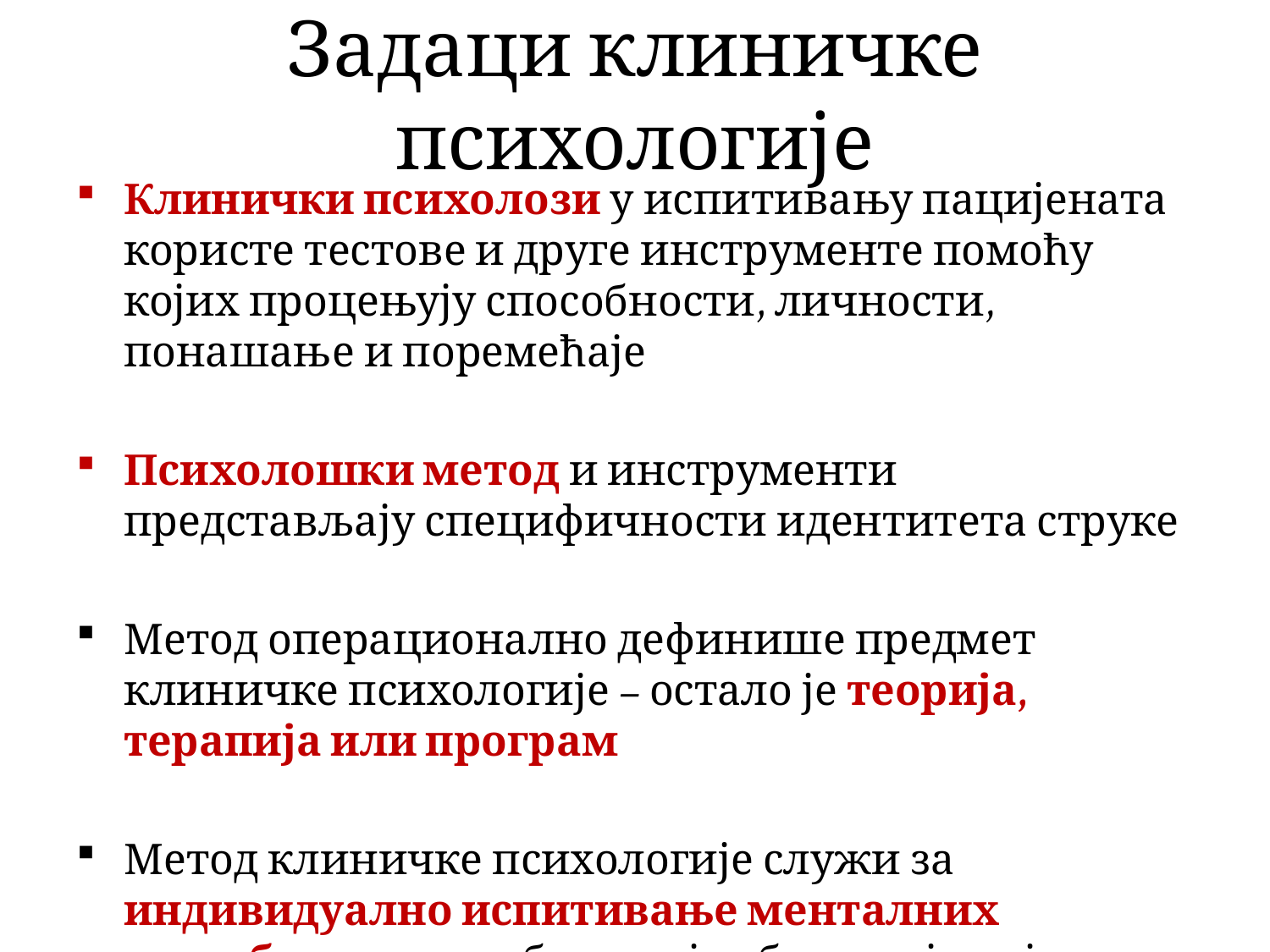

# Задаци клиничке психологије
Клинички психолози у испитивању пацијената користе тестове и друге инструменте помоћу којих процењују способности, личности, понашање и поремећаје

Психолошки метод и инструменти представљају специфичности идентитета струке

Метод операционално дефинише предмет клиничке психологије – остало је теорија, терапија или програм

Метод клиничке психологије служи за индивидуално испитивање менталних способности и особина које обухватају појам личности, уз поштовање етичких стандарда